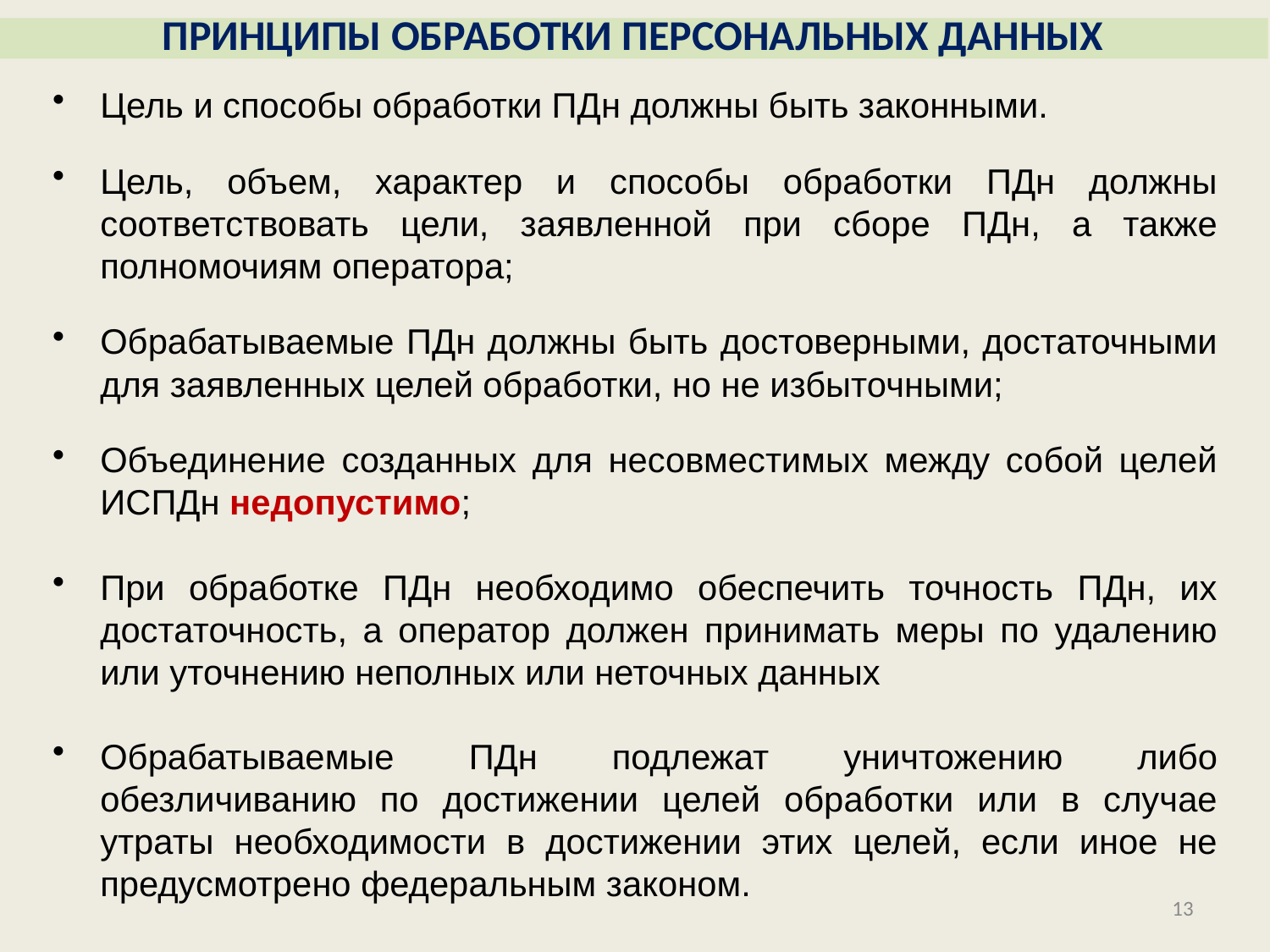

ПРИНЦИПЫ ОБРАБОТКИ ПЕРСОНАЛЬНЫХ ДАННЫХ
Цель и способы обработки ПДн должны быть законными.

Цель, объем, характер и способы обработки ПДн должны соответствовать цели, заявленной при сборе ПДн, а также полномочиям оператора;

Обрабатываемые ПДн должны быть достоверными, достаточными для заявленных целей обработки, но не избыточными;

Объединение созданных для несовместимых между собой целей ИСПДн недопустимо;

При обработке ПДн необходимо обеспечить точность ПДн, их достаточность, а оператор должен принимать меры по удалению или уточнению неполных или неточных данных

Обрабатываемые ПДн подлежат уничтожению либо обезличиванию по достижении целей обработки или в случае утраты необходимости в достижении этих целей, если иное не предусмотрено федеральным законом.
13